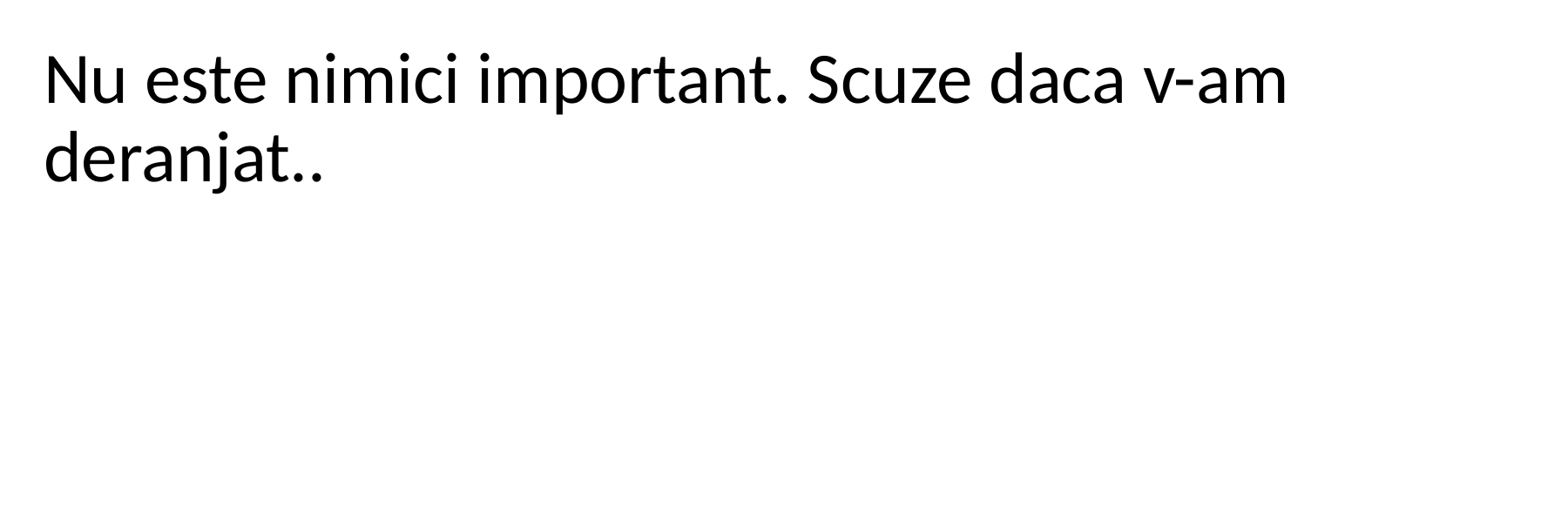

Nu este nimici important. Scuze daca v-am deranjat..